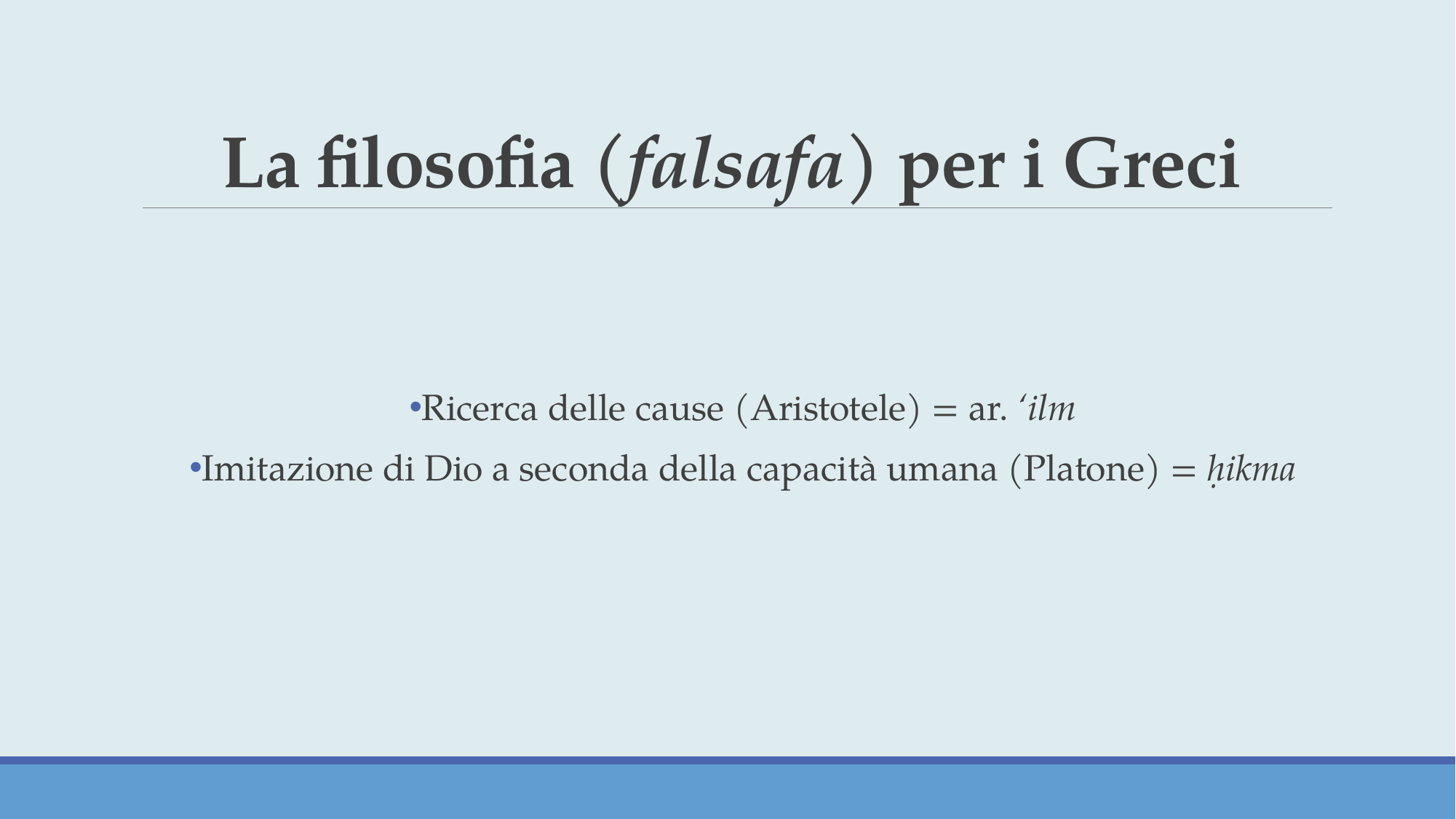

# La filosofia (falsafa) per i Greci
Ricerca delle cause (Aristotele) = ar. ‘ilm
Imitazione di Dio a seconda della capacità umana (Platone) = ḥikma